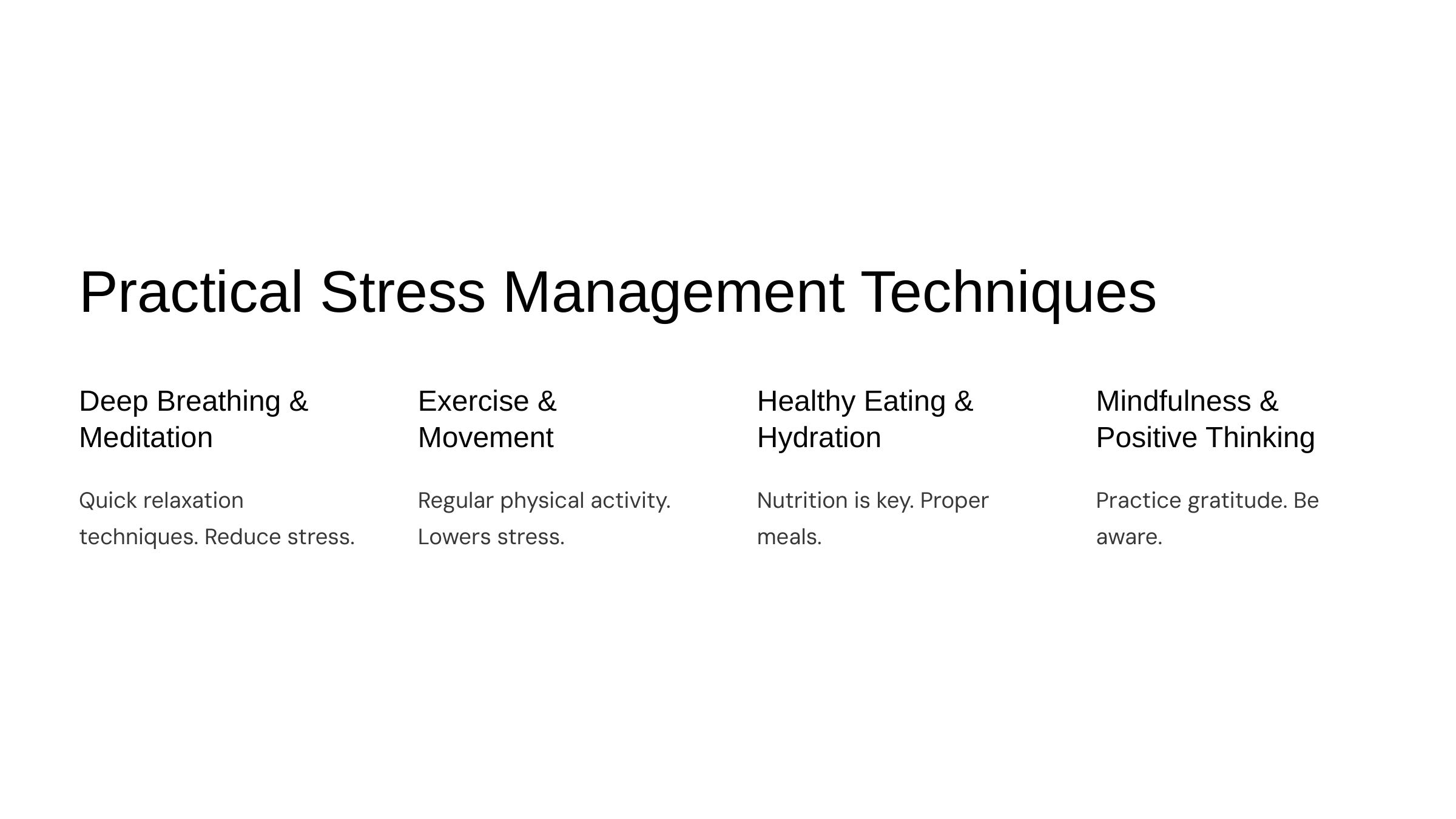

Practical Stress Management Techniques
Deep Breathing & Meditation
Exercise & Movement
Healthy Eating & Hydration
Mindfulness & Positive Thinking
Quick relaxation techniques. Reduce stress.
Regular physical activity. Lowers stress.
Nutrition is key. Proper meals.
Practice gratitude. Be aware.